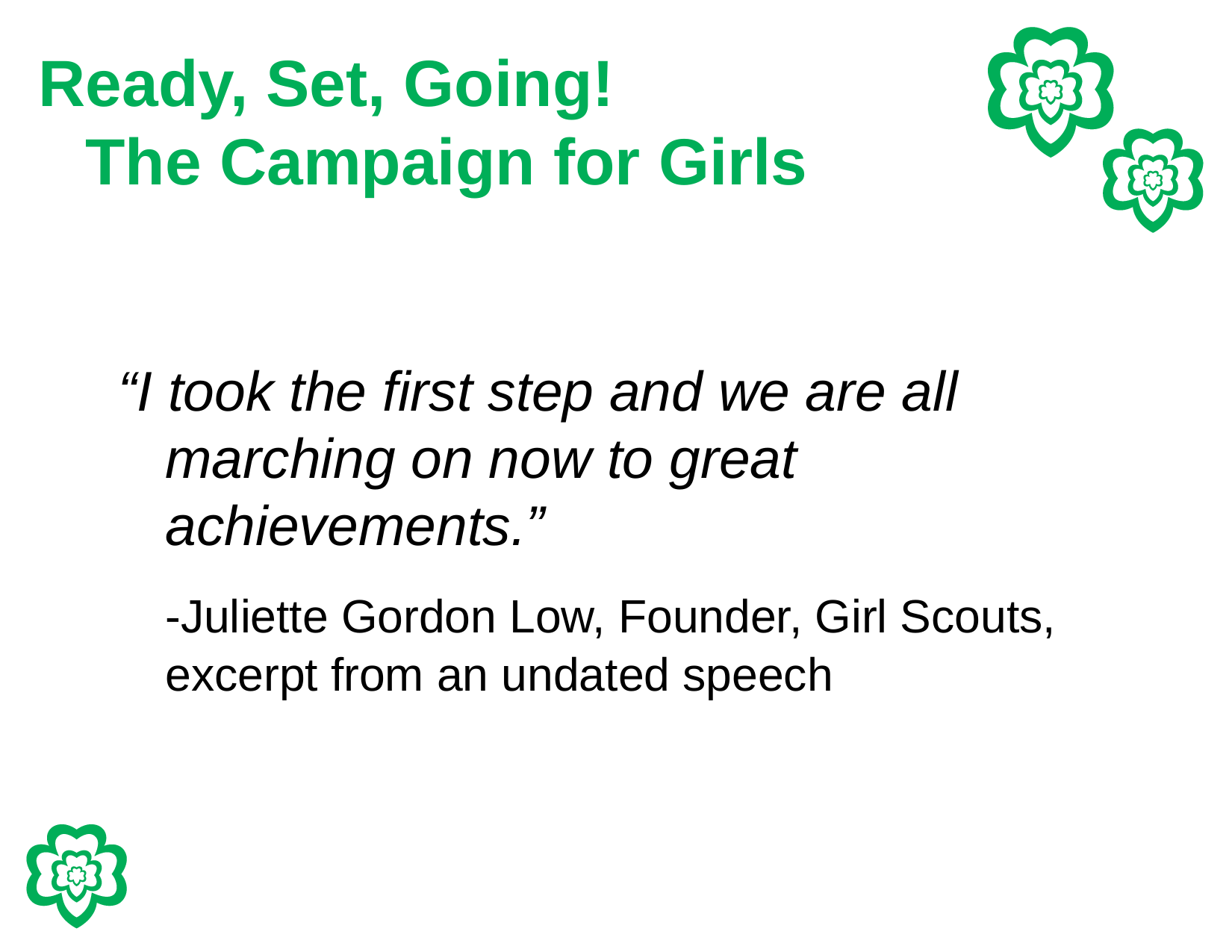

# Ready, Set, Going! The Campaign for Girls
“I took the first step and we are all marching on now to great achievements.”
	-Juliette Gordon Low, Founder, Girl Scouts, excerpt from an undated speech